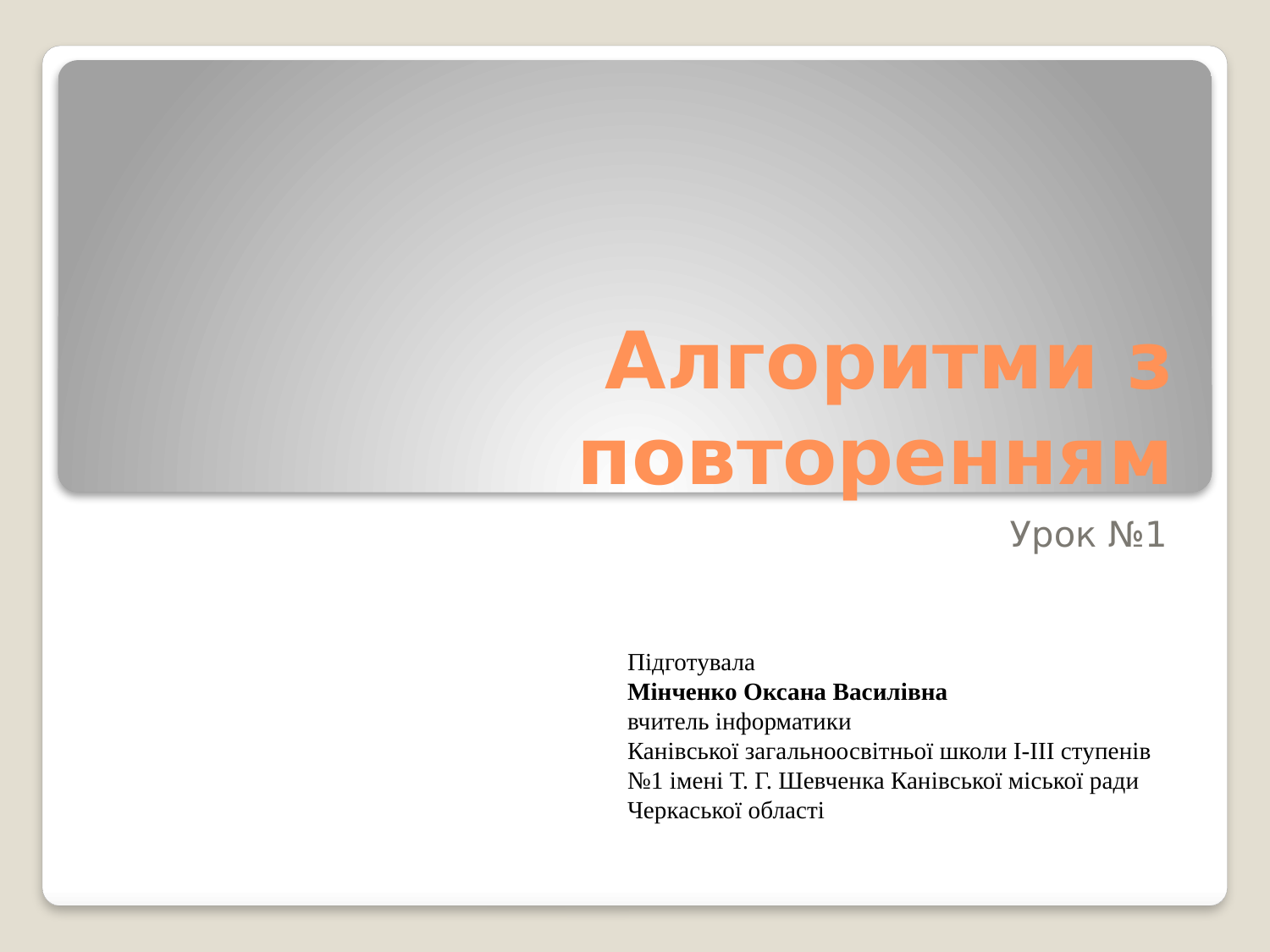

# Алгоритми з повторенням
Урок №1
Підготувала
Мінченко Оксана Василівна
вчитель інформатики
Канівської загальноосвітньої школи І-ІІІ ступенів №1 імені Т. Г. Шевченка Канівської міської ради Черкаської області